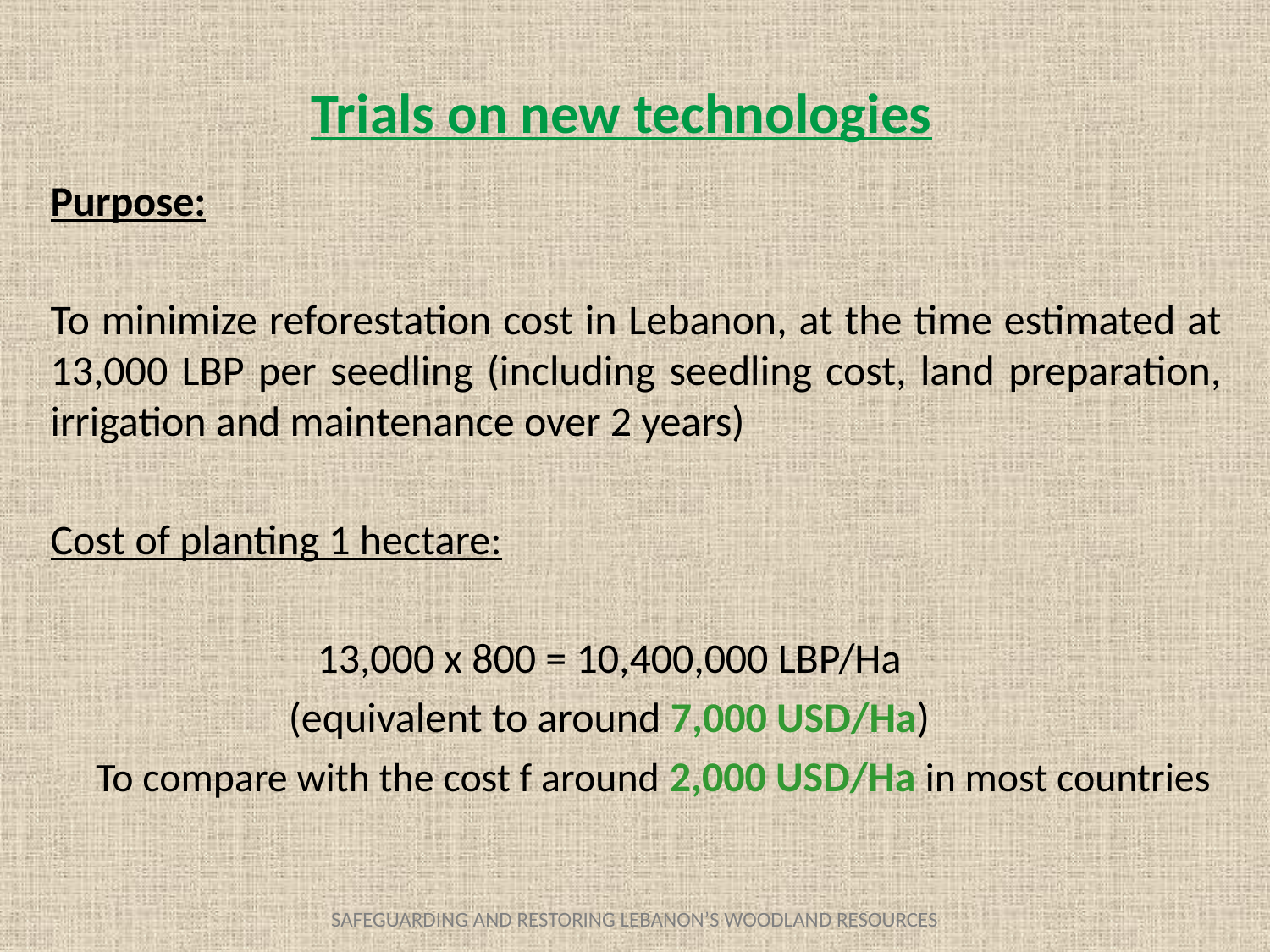

Trials on new technologies
Purpose:

To minimize reforestation cost in Lebanon, at the time estimated at 13,000 LBP per seedling (including seedling cost, land preparation, irrigation and maintenance over 2 years)

Cost of planting 1 hectare:

                            13,000 x 800 = 10,400,000 LBP/Ha
                         (equivalent to around 7,000 USD/Ha)
     To compare with the cost f around 2,000 USD/Ha in most countries

SAFEGUARDING AND RESTORING LEBANON’S WOODLAND RESOURCES